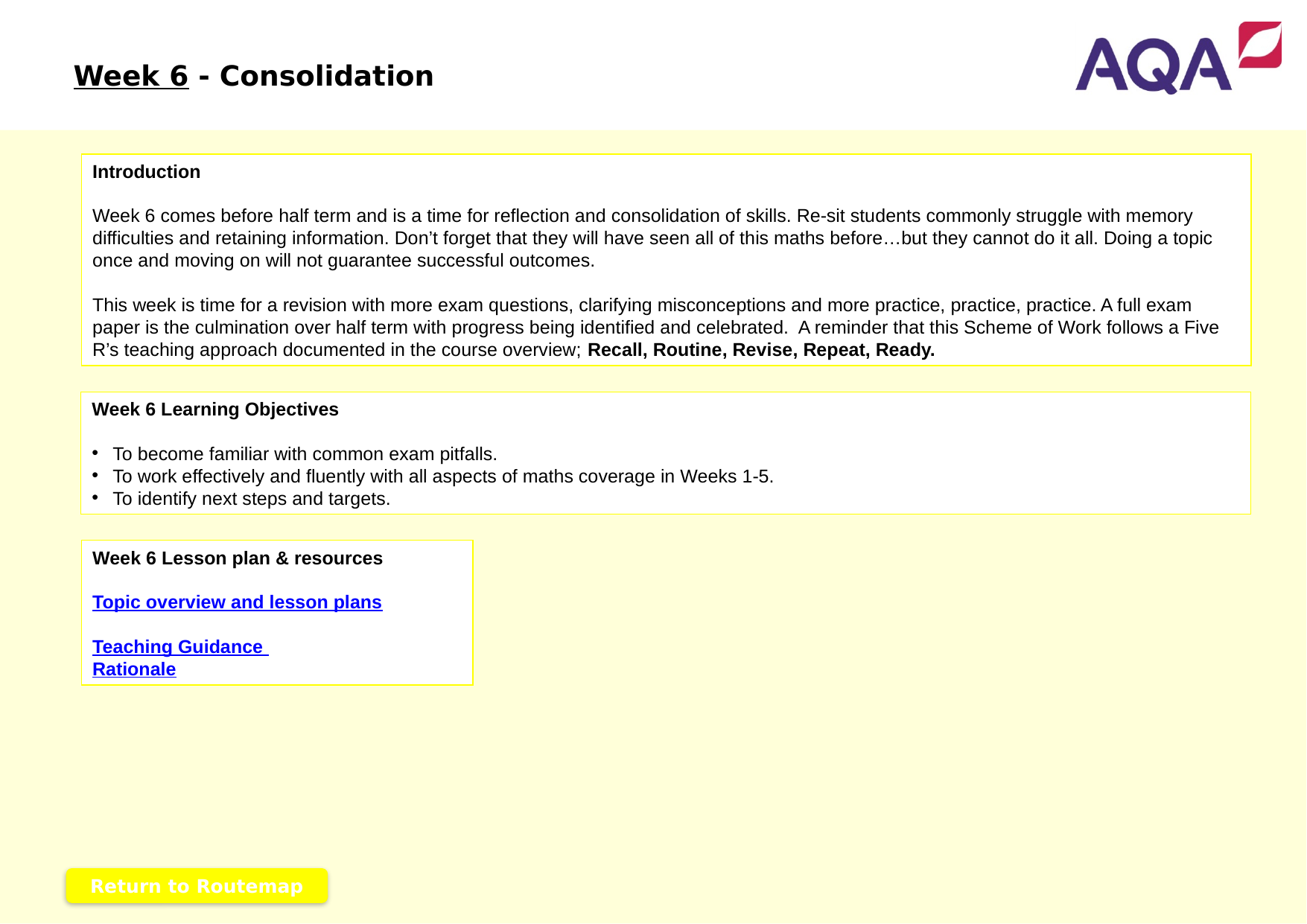

Week 6 - Consolidation
Introduction

Week 6 comes before half term and is a time for reflection and consolidation of skills. Re-sit students commonly struggle with memory difficulties and retaining information. Don’t forget that they will have seen all of this maths before…but they cannot do it all. Doing a topic once and moving on will not guarantee successful outcomes.

This week is time for a revision with more exam questions, clarifying misconceptions and more practice, practice, practice. A full exam paper is the culmination over half term with progress being identified and celebrated.  A reminder that this Scheme of Work follows a Five R’s teaching approach documented in the course overview; Recall, Routine, Revise, Repeat, Ready.
Week 6 Learning Objectives

To become familiar with common exam pitfalls.
To work effectively and fluently with all aspects of maths coverage in Weeks 1-5.
To identify next steps and targets.
Week 6 Lesson plan & resources

Topic overview and lesson plans

Teaching Guidance
Rationale